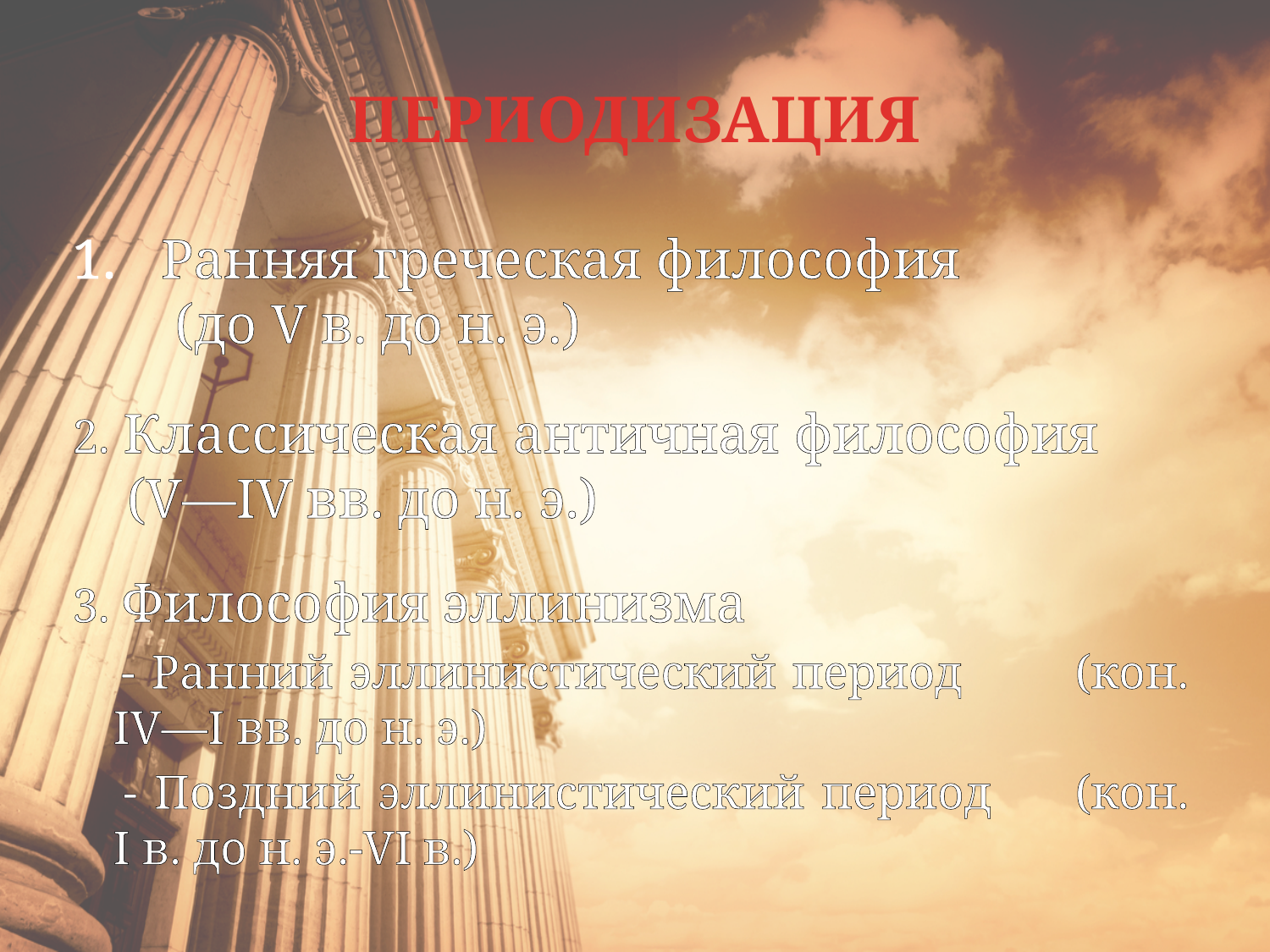

# ПЕРИОДИЗАЦИЯ
Ранняя греческая философия                  (до V в. до н. э.)

2. Классическая античная философия        (V—IV вв. до н. э.)

3. Философия эллинизма
   - Ранний эллинистический период       (кон. IV—I вв. до н. э.)
   - Поздний эллинистический период     (кон. I в. до н. э.-VI в.)